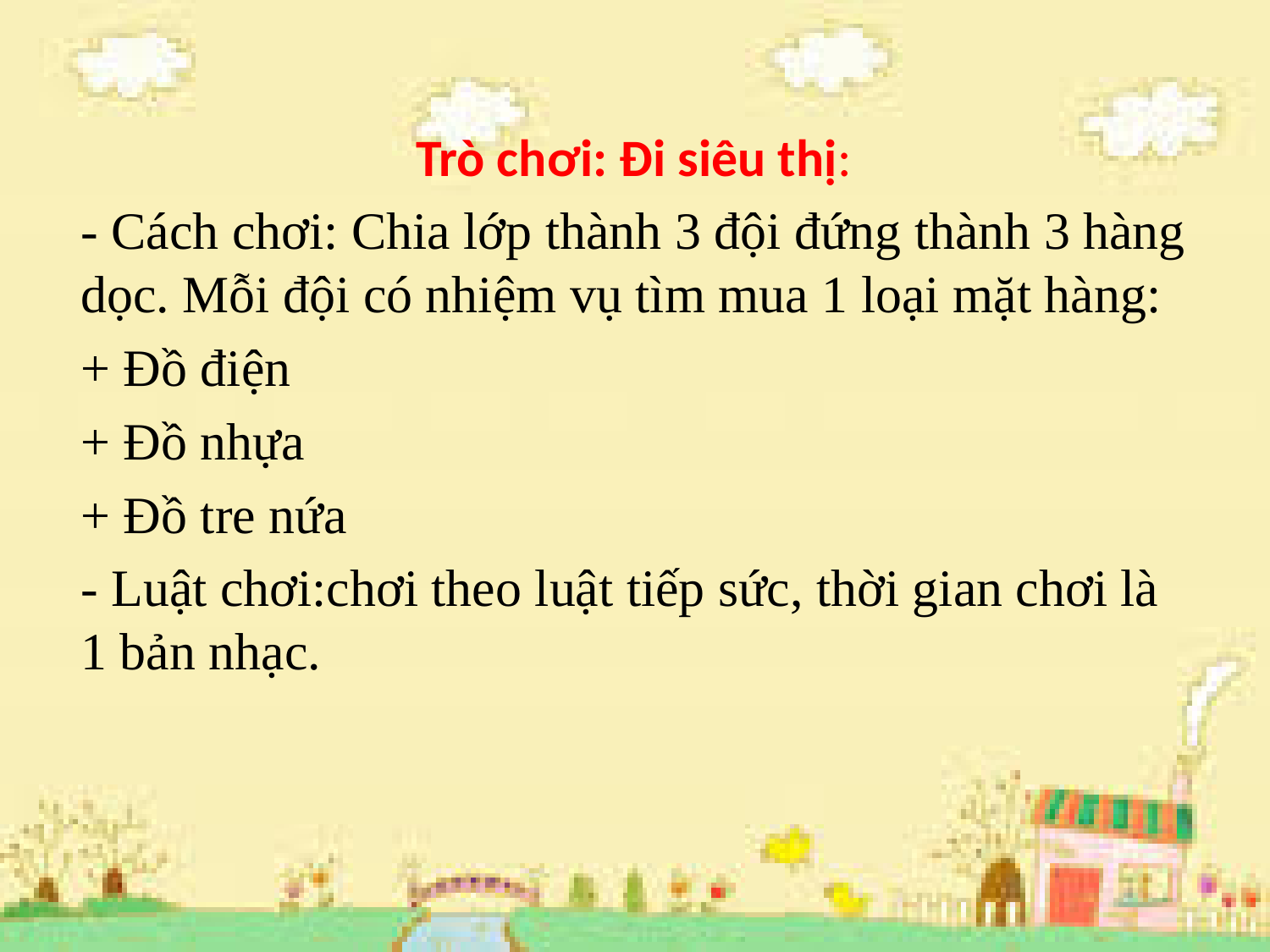

Trò chơi: Đi siêu thị:
- Cách chơi: Chia lớp thành 3 đội đứng thành 3 hàng dọc. Mỗi đội có nhiệm vụ tìm mua 1 loại mặt hàng:
+ Đồ điện
+ Đồ nhựa
+ Đồ tre nứa
- Luật chơi:chơi theo luật tiếp sức, thời gian chơi là 1 bản nhạc.